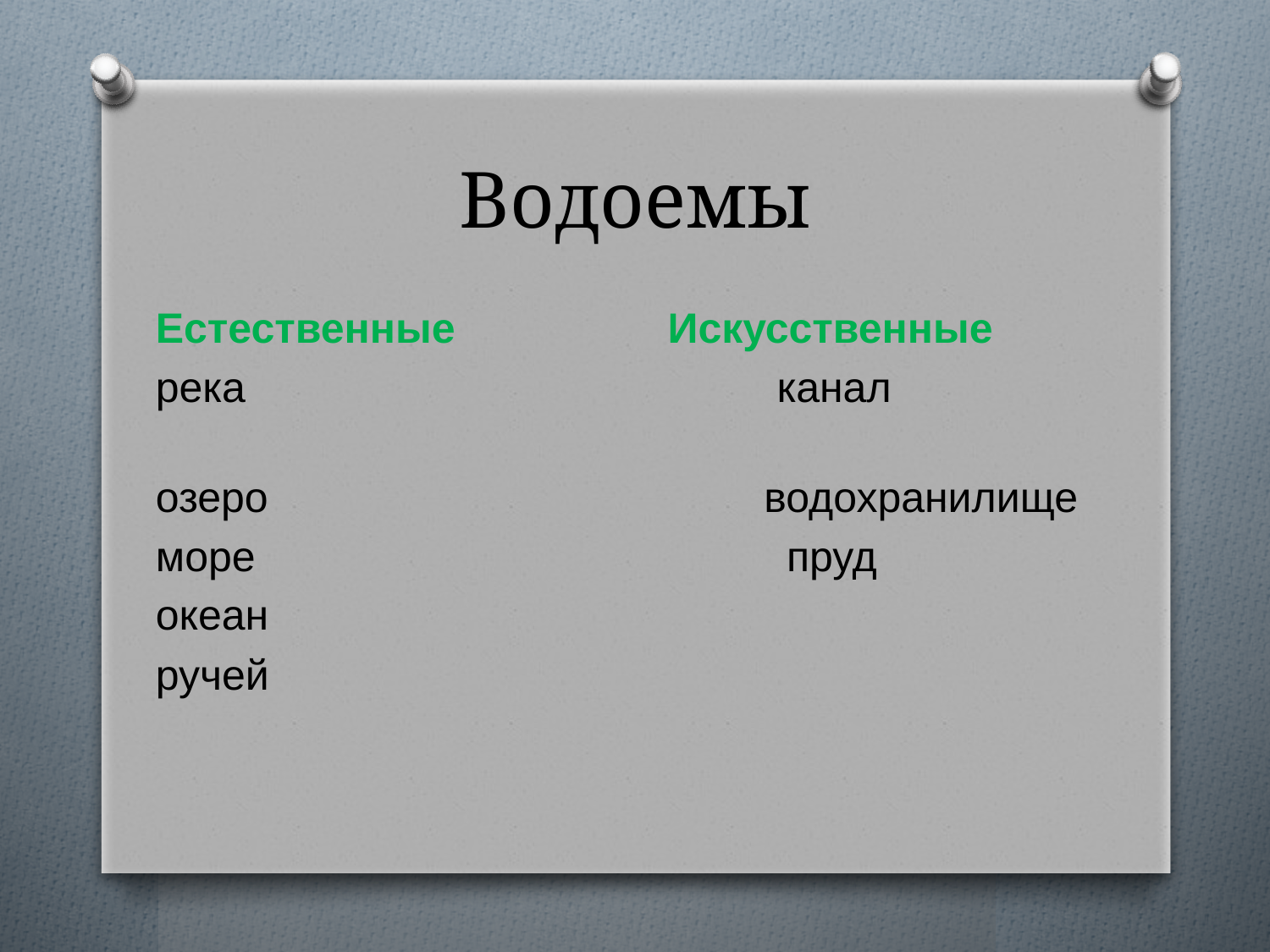

# Водоемы
Естественные                  Искусственные
река                                             канал
озеро                                          водохранилище
море                                             пруд
океан
ручей